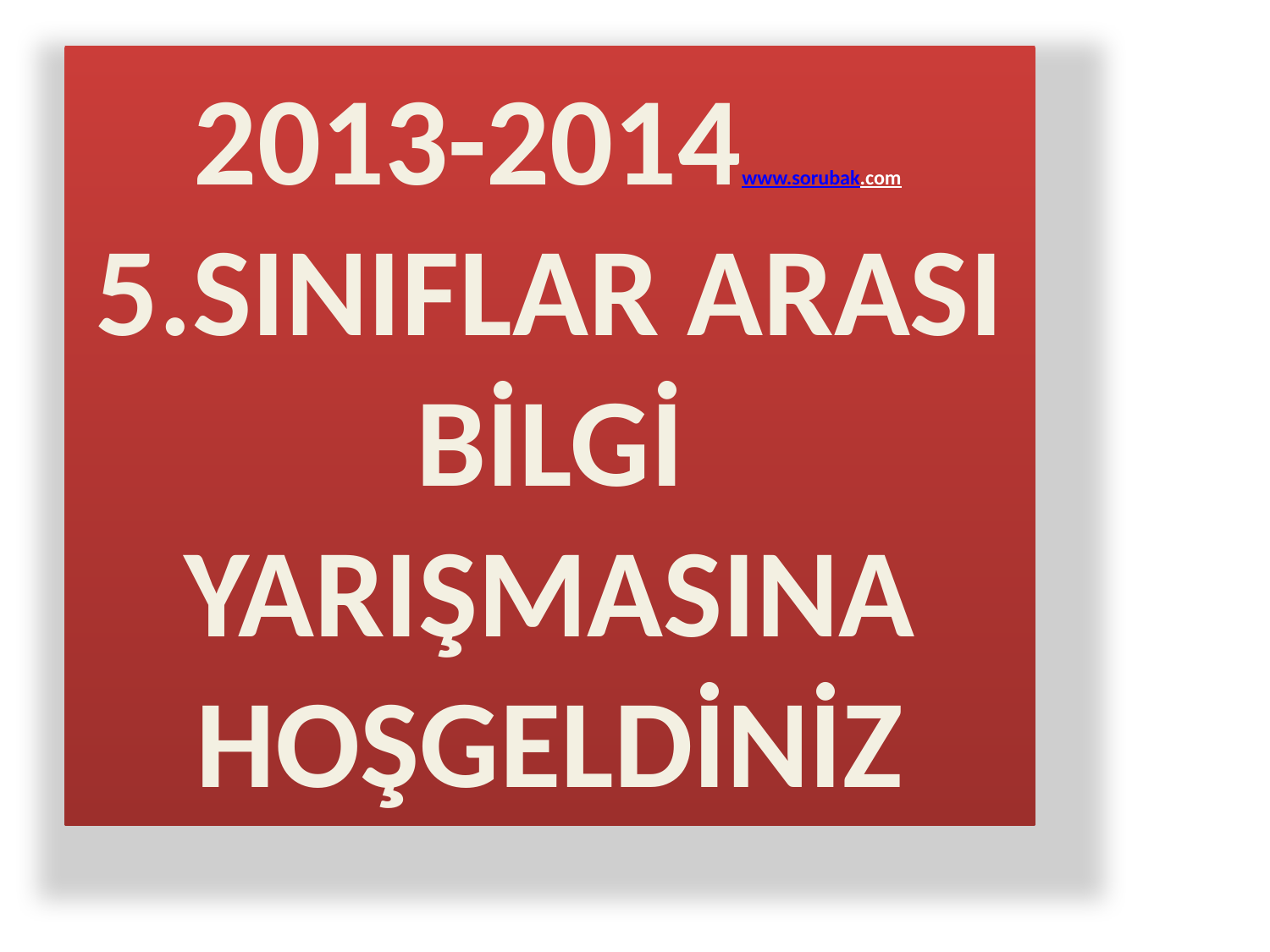

# 2013-2014www.sorubak.com  5.SINIFLAR ARASI BİLGİ YARIŞMASINA HOŞGELDİNİZ